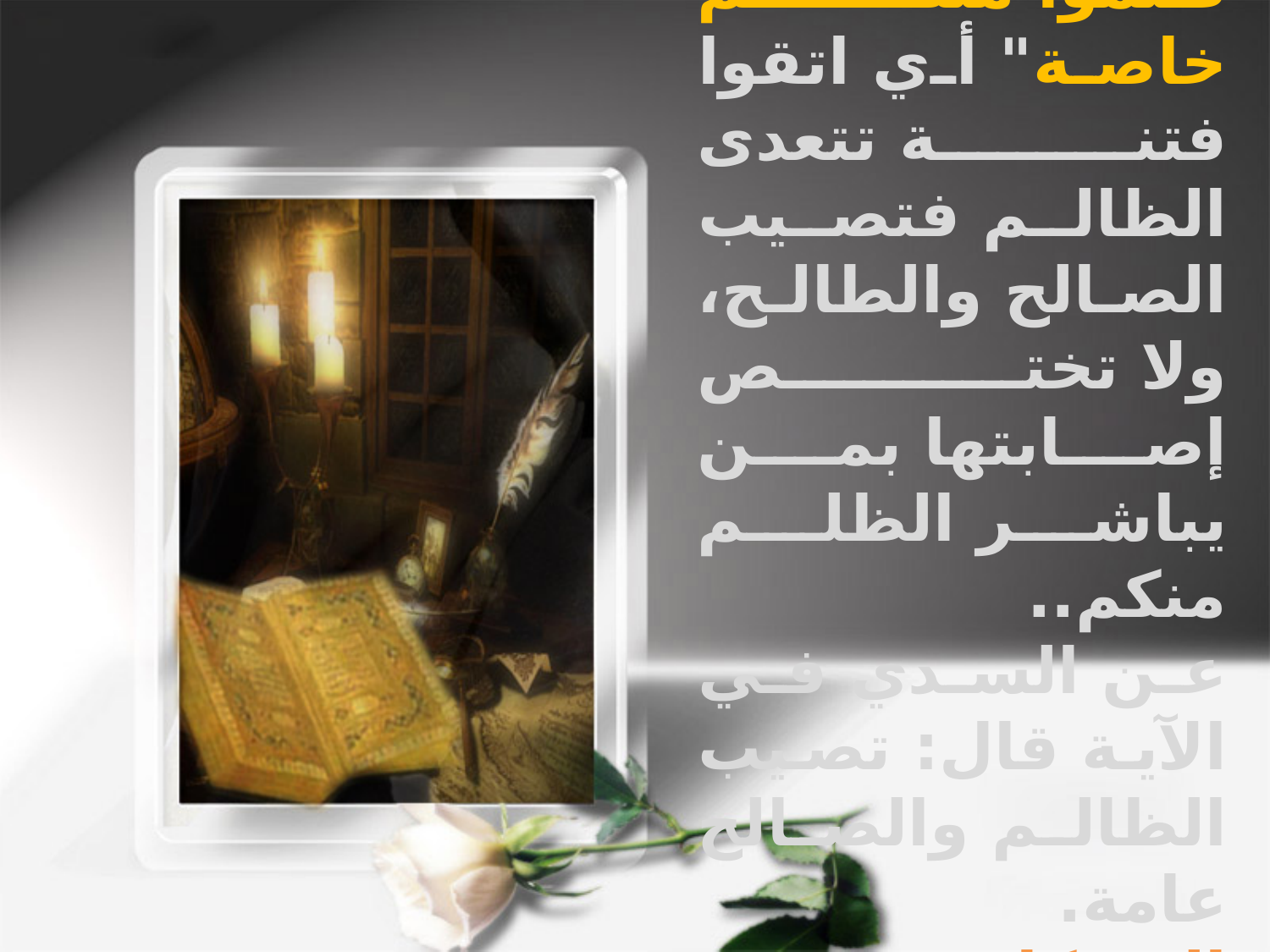

"واتقوا فتنة لا تصيبن الذين ظلموا منكم خاصة" أي اتقوا فتنة تتعدى الظالم فتصيب الصالح والطالح، ولا تختص إصابتها بمن يباشر الظلم منكم..
عن السدي في الآية قال: تصيب الظالم والصالح عامة.    الشوكاني